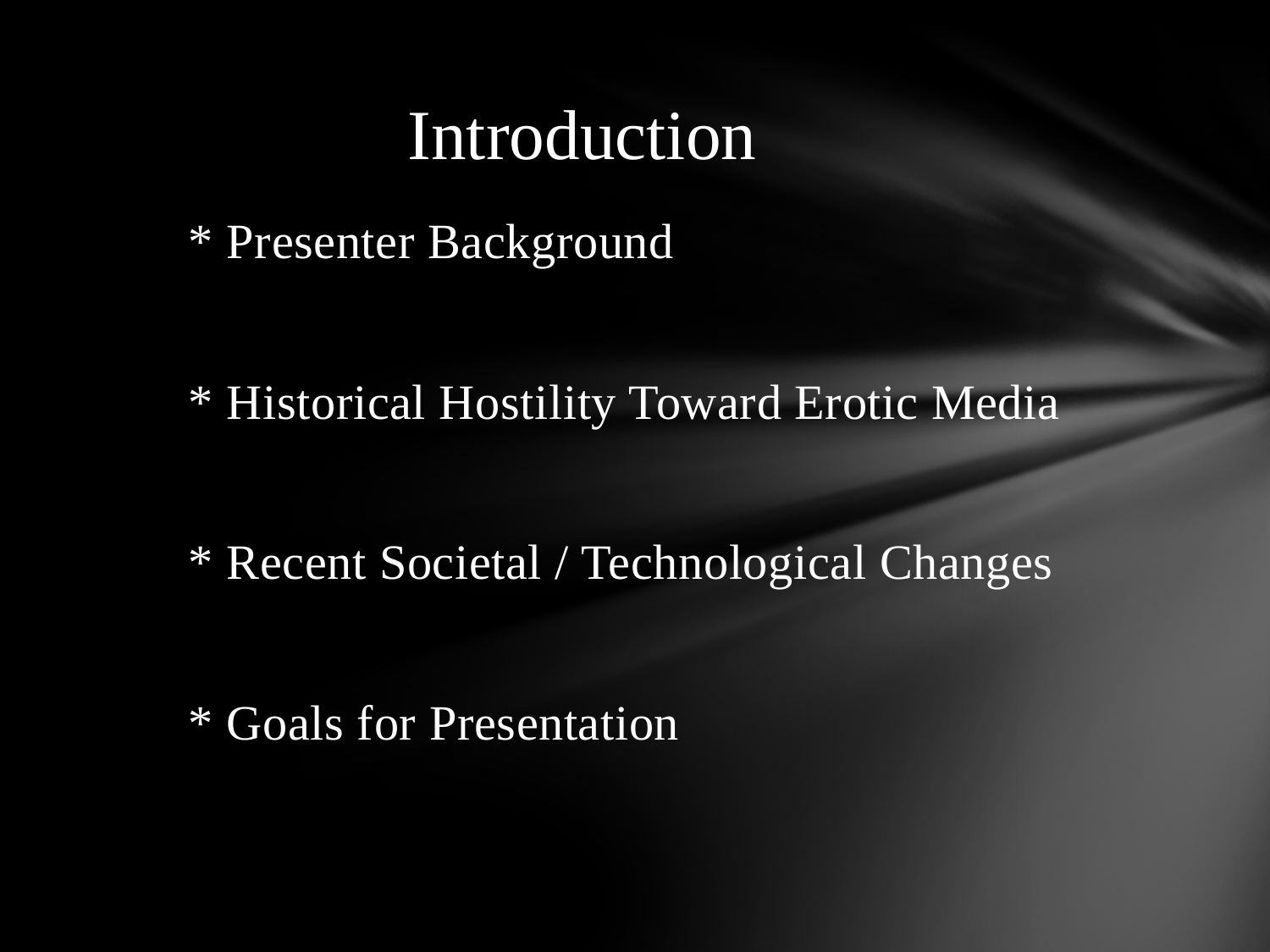

# Introduction
	* Presenter Background

	* Historical Hostility Toward Erotic Media

	* Recent Societal / Technological Changes

	* Goals for Presentation